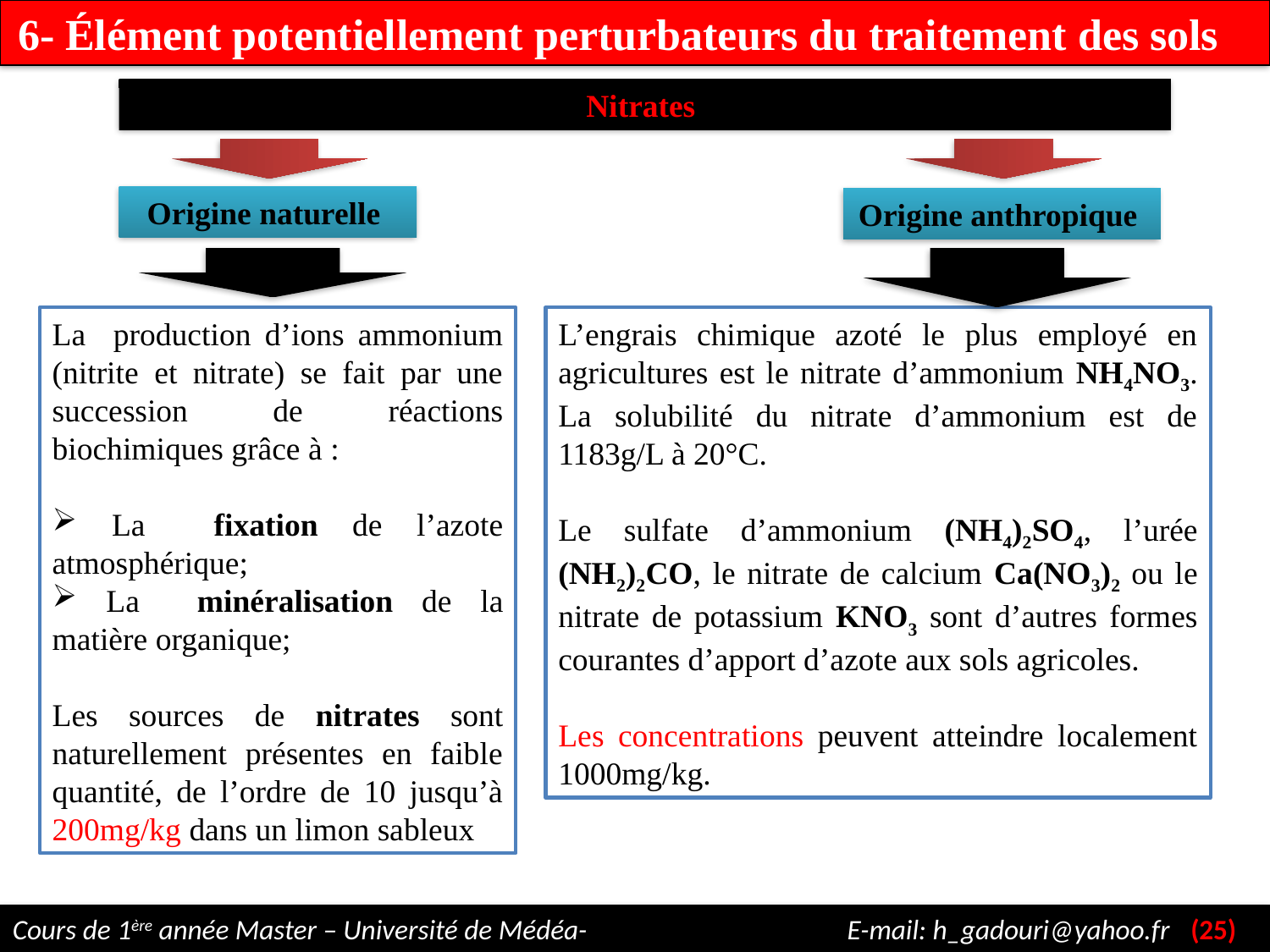

6- Élément potentiellement perturbateurs du traitement des sols
……………………….Nitrates………………………

Origine anthropique

Origine naturelle

La  production d’ions ammonium (nitrite et nitrate) se fait par une succession de réactions biochimiques grâce à :

 La  fixation de l’azote atmosphérique;
 La  minéralisation de la matière organique;

Les sources de nitrates sont naturellement présentes en faible quantité, de l’ordre de 10 jusqu’à 200mg/kg dans un limon sableux

L’engrais chimique azoté le plus employé en agricultures est le nitrate d’ammonium NH4NO3. La solubilité du nitrate d’ammonium est de 1183g/L à 20°C.

Le sulfate d’ammonium (NH4)2SO4, l’urée (NH2)2CO, le nitrate de calcium Ca(NO3)2 ou le nitrate de potassium KNO3 sont d’autres formes courantes d’apport d’azote aux sols agricoles.

Les concentrations peuvent atteindre localement 1000mg/kg.
Cours de 1ère année Master – Université de Médéa-                                         E-mail: h_gadouri@yahoo.fr   (25)